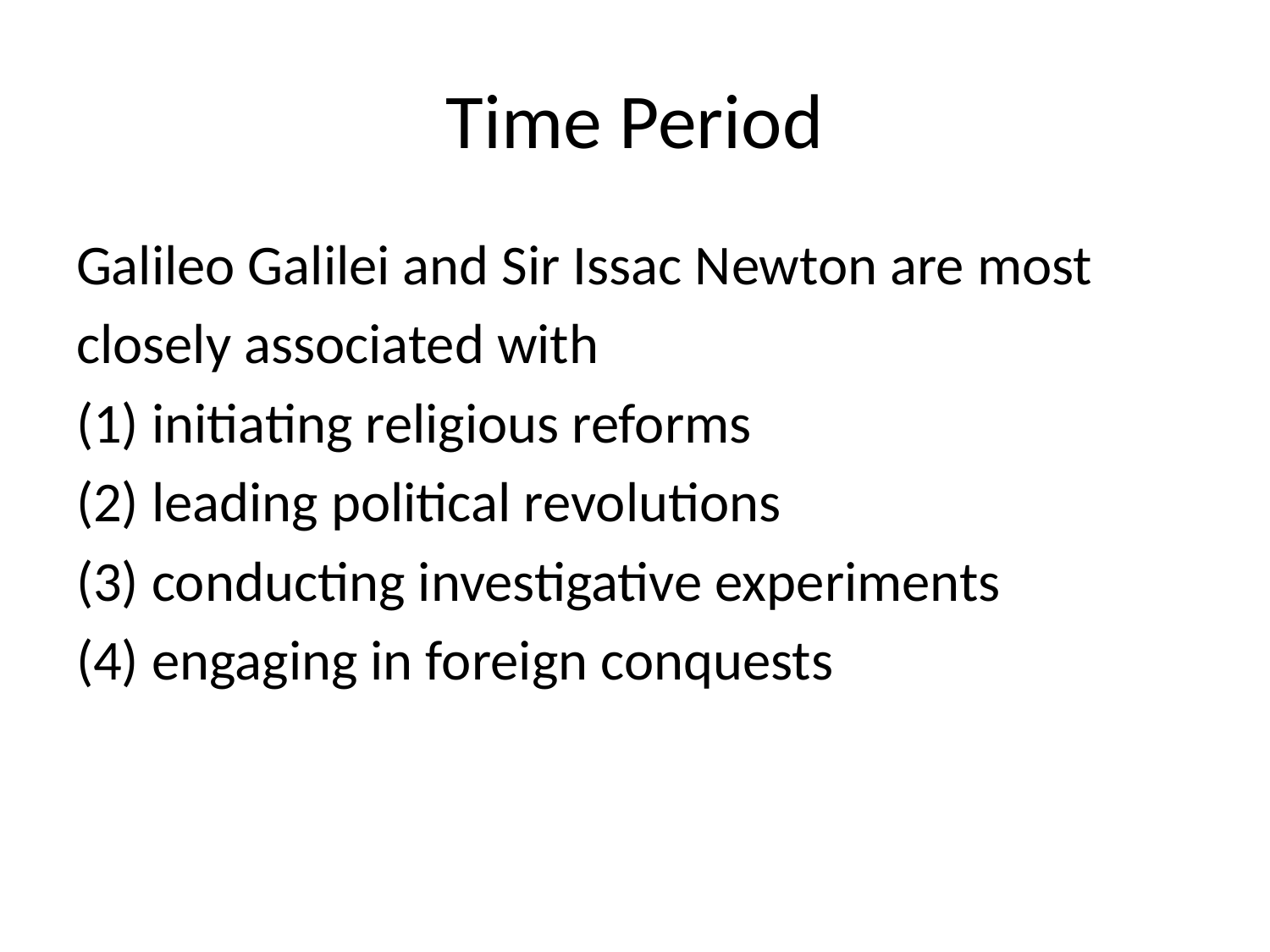

# Time Period
Galileo Galilei and Sir Issac Newton are most
closely associated with
(1) initiating religious reforms
(2) leading political revolutions
(3) conducting investigative experiments
(4) engaging in foreign conquests